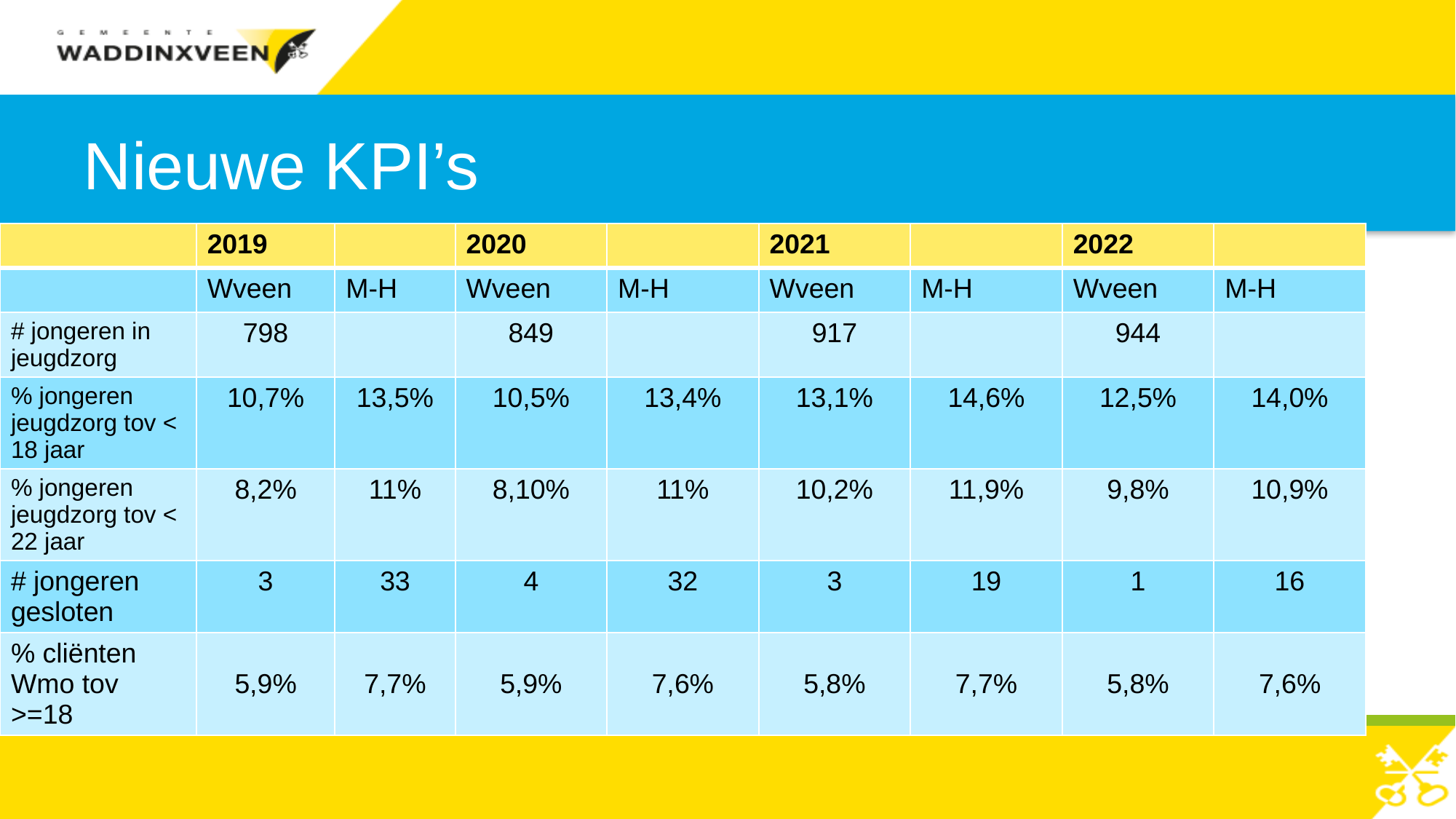

# Nieuwe KPI’s

|  | 2019 |  | 2020 |  | 2021 |  | 2022 |  |
| --- | --- | --- | --- | --- | --- | --- | --- | --- |
|  | Wveen | M-H | Wveen | M-H | Wveen | M-H | Wveen | M-H |
| # jongeren in jeugdzorg | 798 |  | 849 |  | 917 |  | 944 |  |
| % jongeren jeugdzorg tov < 18 jaar | 10,7% | 13,5% | 10,5% | 13,4% | 13,1% | 14,6% | 12,5% | 14,0% |
| % jongeren jeugdzorg tov < 22 jaar | 8,2% | 11% | 8,10% | 11% | 10,2% | 11,9% | 9,8% | 10,9% |
| # jongeren gesloten | 3 | 33 | 4 | 32 | 3 | 19 | 1 | 16 |
| % cliënten Wmo tov >=18 | 5,9% | 7,7% | 5,9% | 7,6% | 5,8% | 7,7% | 5,8% | 7,6% |